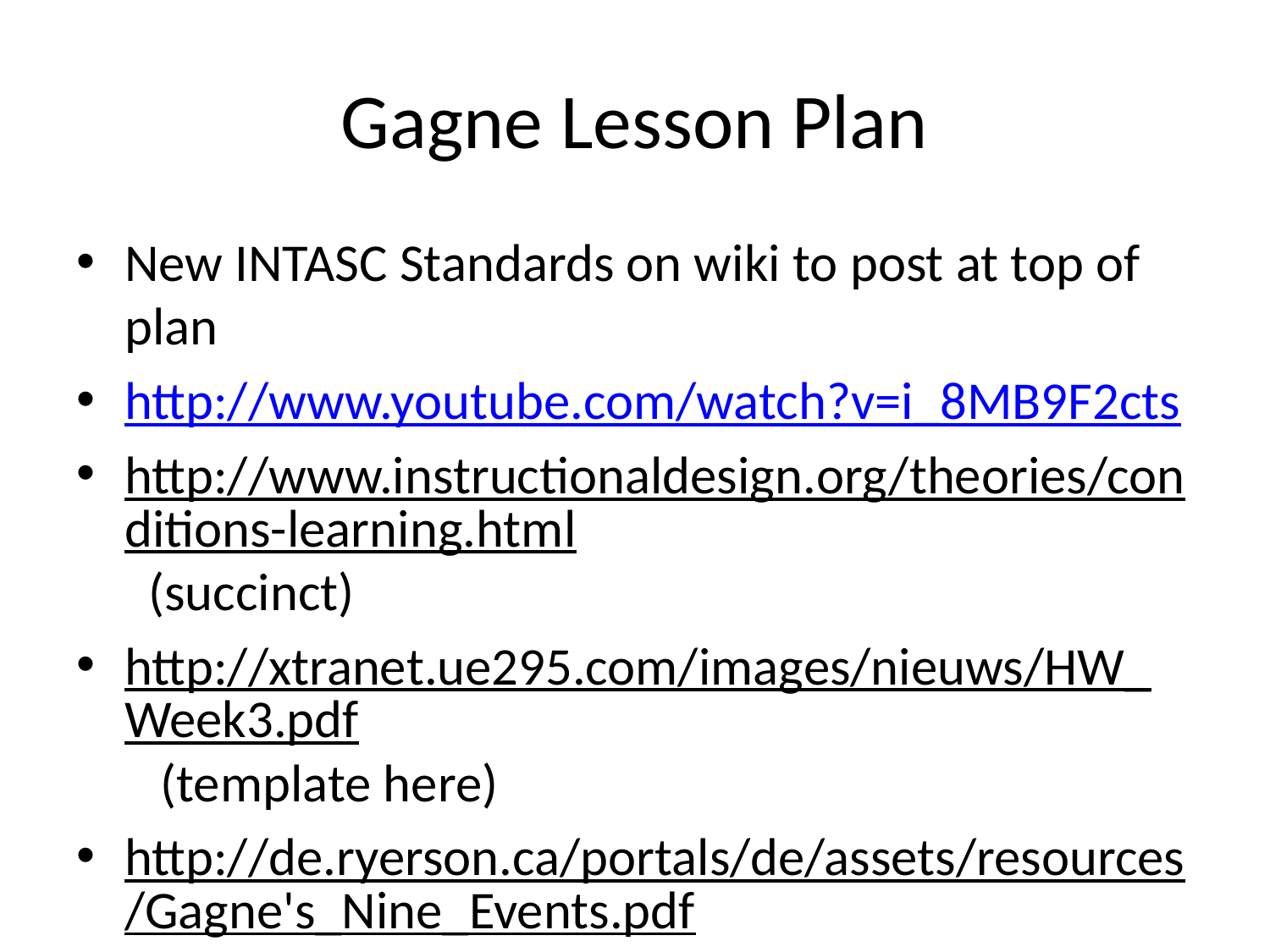

# Gagne Lesson Plan
New INTASC Standards on wiki to post at top of plan
http://www.youtube.com/watch?v=i_8MB9F2cts
http://www.instructionaldesign.org/theories/conditions-learning.html  (succinct)
http://xtranet.ue295.com/images/nieuws/HW_Week3.pdf   (template here)
http://de.ryerson.ca/portals/de/assets/resources/Gagne's_Nine_Events.pdf  (detail)